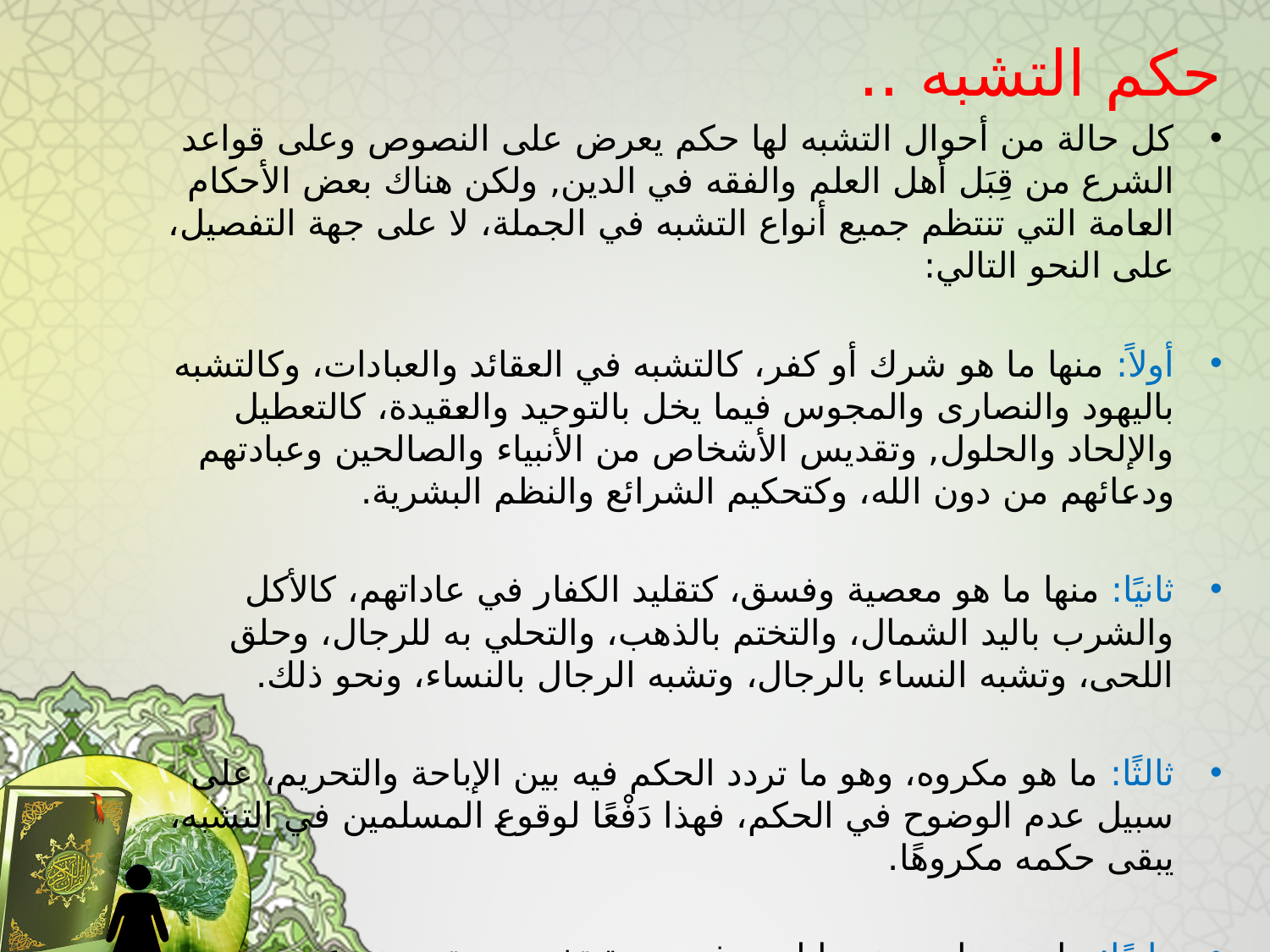

حكم التشبه ..
كل حالة من أحوال التشبه لها حكم يعرض على النصوص وعلى قواعد الشرع من قِبَل أهل العلم والفقه في الدين, ولكن هناك بعض الأحكام العامة التي تنتظم جميع أنواع التشبه في الجملة، لا على جهة التفصيل، على النحو التالي:

أولاً: منها ما هو شرك أو كفر، كالتشبه في العقائد والعبادات، وكالتشبه باليهود والنصارى والمجوس فيما يخل بالتوحيد والعقيدة، كالتعطيل والإلحاد والحلول, وتقديس الأشخاص من الأنبياء والصالحين وعبادتهم ودعائهم من دون الله، وكتحكيم الشرائع والنظم البشرية.

ثانيًا: منها ما هو معصية وفسق، كتقليد الكفار في عاداتهم، كالأكل والشرب باليد الشمال، والتختم بالذهب، والتحلي به للرجال، وحلق اللحى، وتشبه النساء بالرجال، وتشبه الرجال بالنساء، ونحو ذلك.

ثالثًا: ما هو مكروه، وهو ما تردد الحكم فيه بين الإباحة والتحريم، على سبيل عدم الوضوح في الحكم، فهذا دَفْعًا لوقوع المسلمين في التشبه، يبقى حكمه مكروهًا.

رابعًا: ما هو مباح، وهو ما ليس فيه سمة تخصهم وتميزهم عن المسلمين الصالحين، وما لا يجر إلى مفسدة كبرى على المسلمين أو إلى منفعة للكفار تؤدي إلى الصغار للمسلمين، ونحو ذلك. ومن المباح: الإنتاج المادي البحت والعلوم الدنيوية البحتة”